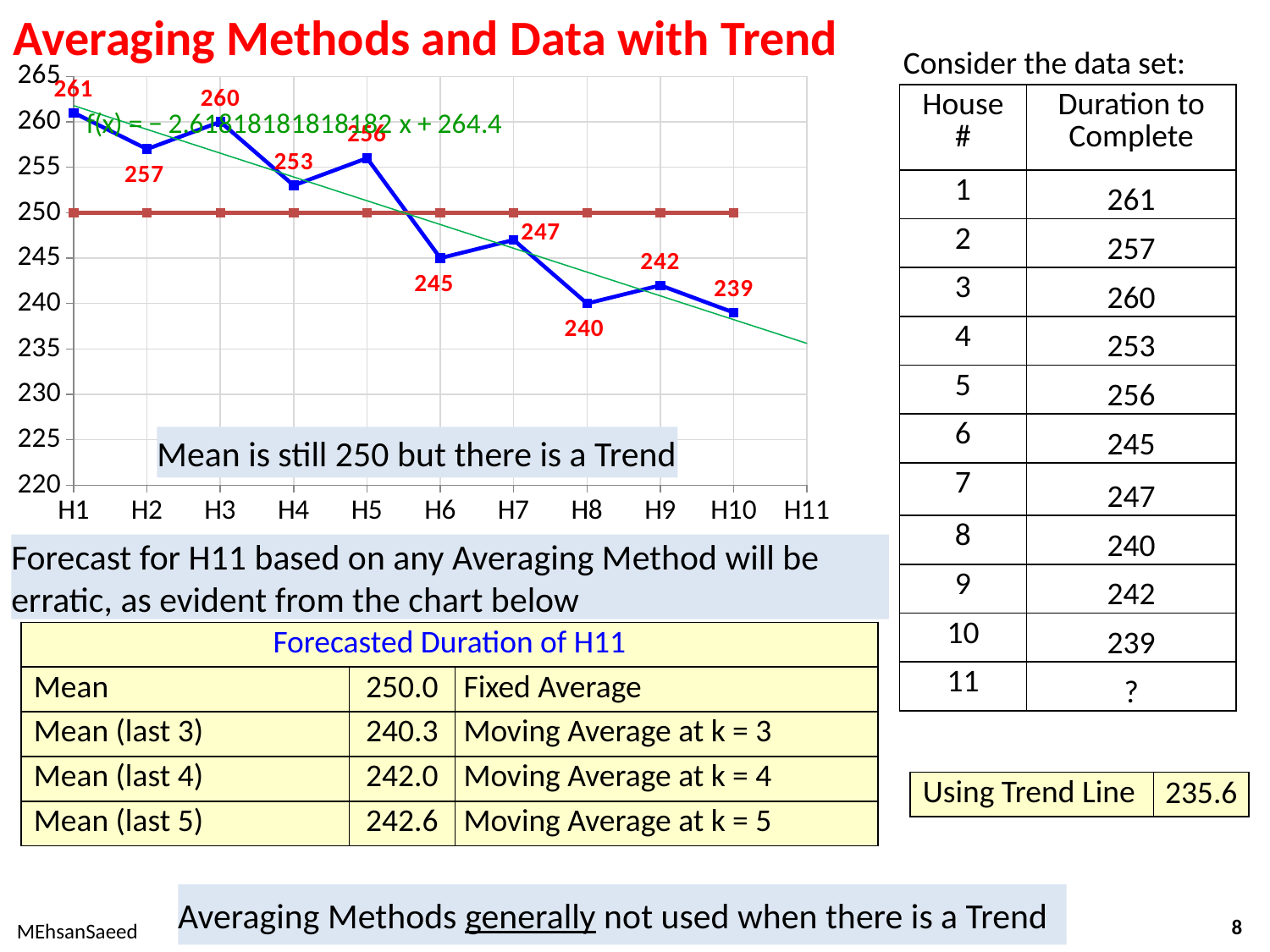

# Averaging Methods and Data with Trend
Consider the data set:

### Chart

| Category | Series 1 | Series 2 |
|---|---|---|
| H1 | 261.0 | 250.0 |
| H2 | 257.0 | 250.0 |
| H3 | 260.0 | 250.0 |
| H4 | 253.0 | 250.0 |
| H5 | 256.0 | 250.0 |
| H6 | 245.0 | 250.0 |
| H7 | 247.0 | 250.0 |
| H8 | 240.0 | 250.0 |
| H9 | 242.0 | 250.0 |
| H10 | 239.0 | 250.0 |
| H11 | None | None |
| House # | Duration to Complete |
| --- | --- |
| 1 | 261 |
| 2 | 257 |
| 3 | 260 |
| 4 | 253 |
| 5 | 256 |
| 6 | 245 |
| 7 | 247 |
| 8 | 240 |
| 9 | 242 |
| 10 | 239 |
| 11 | ? |
Mean is still 250 but there is a Trend
Forecast for H11 based on any Averaging Method will be erratic, as evident from the chart below
| Forecasted Duration of H11 |  |  |
| --- | --- | --- |
| Mean | 250.0 | Fixed Average |
| Mean (last 3) | 240.3 | Moving Average at k = 3 |
| Mean (last 4) | 242.0 | Moving Average at k = 4 |
| Mean (last 5) | 242.6 | Moving Average at k = 5 |
| Using Trend Line | 235.6 |
| --- | --- |
Averaging Methods generally not used when there is a Trend
8
MEhsanSaeed